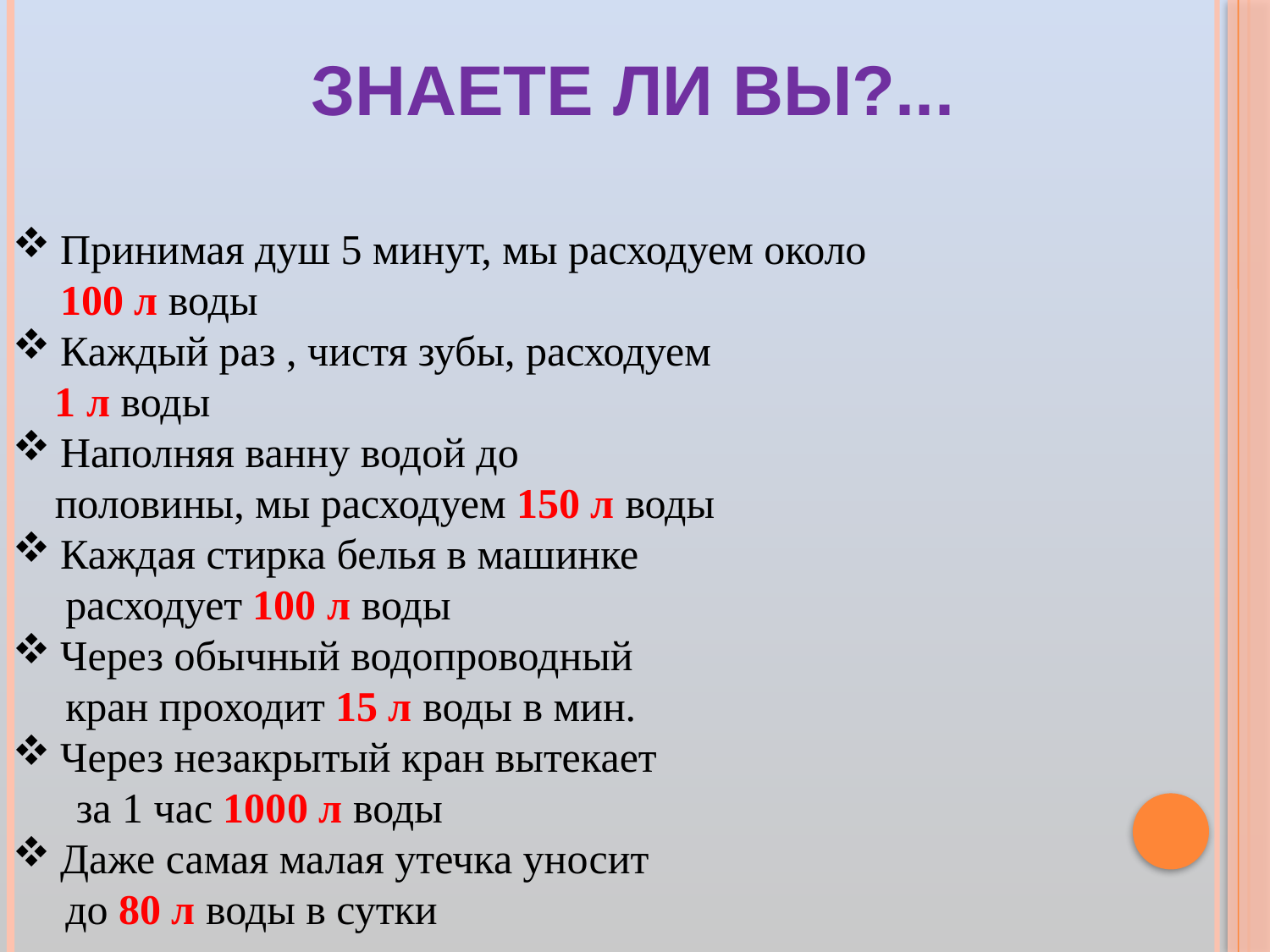

# Знаете ли вы?...
Принимая душ 5 минут, мы расходуем около 100 л воды
Каждый раз , чистя зубы, расходуем
    1 л воды
Наполняя ванну водой до
    половины, мы расходуем 150 л воды
Каждая стирка белья в машинке
     расходует 100 л воды
Через обычный водопроводный
     кран проходит 15 л воды в мин.
Через незакрытый кран вытекает
      за 1 час 1000 л воды
Даже самая малая утечка уносит
     до 80 л воды в сутки